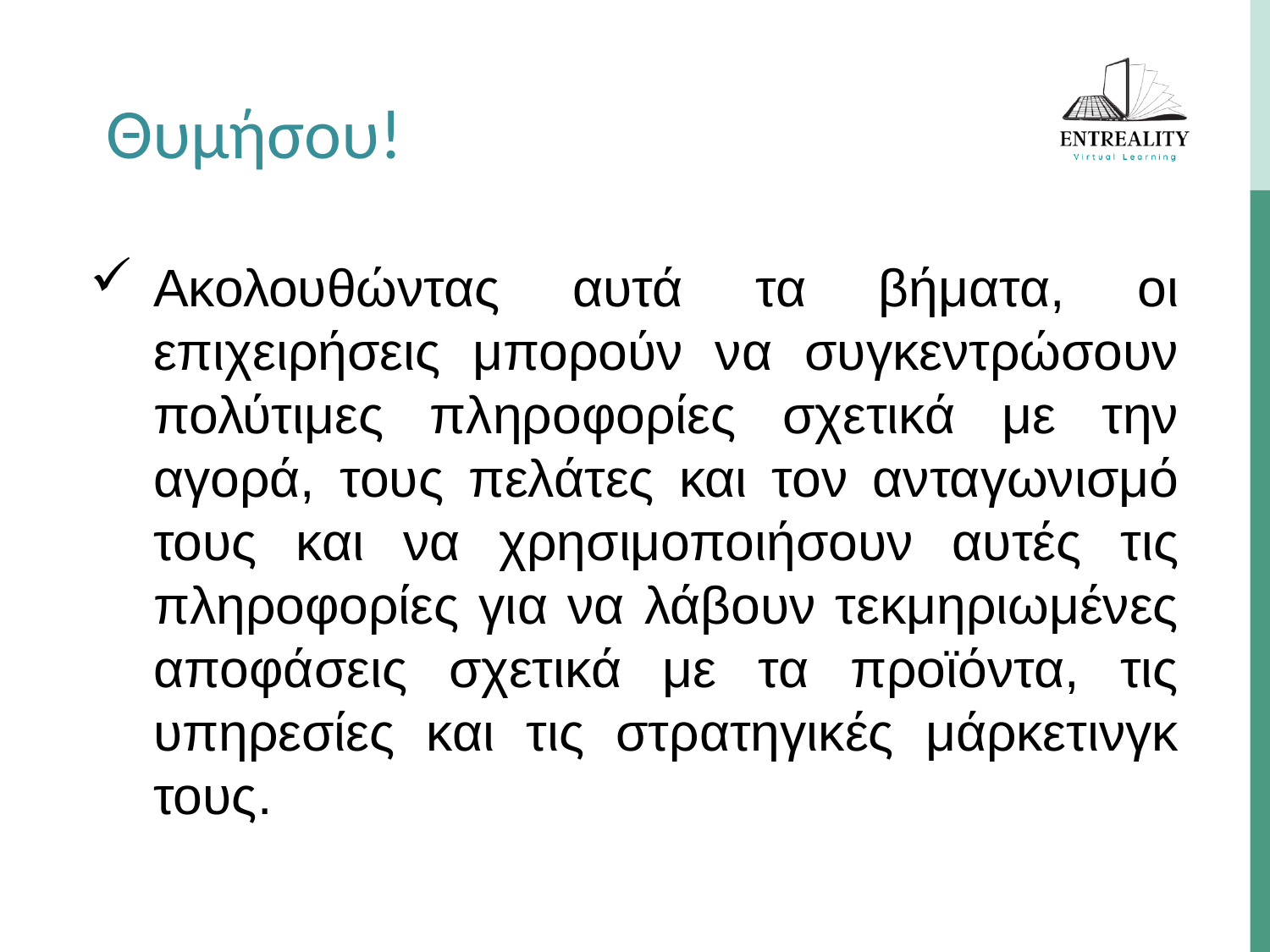

Θυμήσου!

Ακολουθώντας αυτά τα βήματα, οι επιχειρήσεις μπορούν να συγκεντρώσουν πολύτιμες πληροφορίες σχετικά με την αγορά, τους πελάτες και τον ανταγωνισμό τους και να χρησιμοποιήσουν αυτές τις πληροφορίες για να λάβουν τεκμηριωμένες αποφάσεις σχετικά με τα προϊόντα, τις υπηρεσίες και τις στρατηγικές μάρκετινγκ τους.